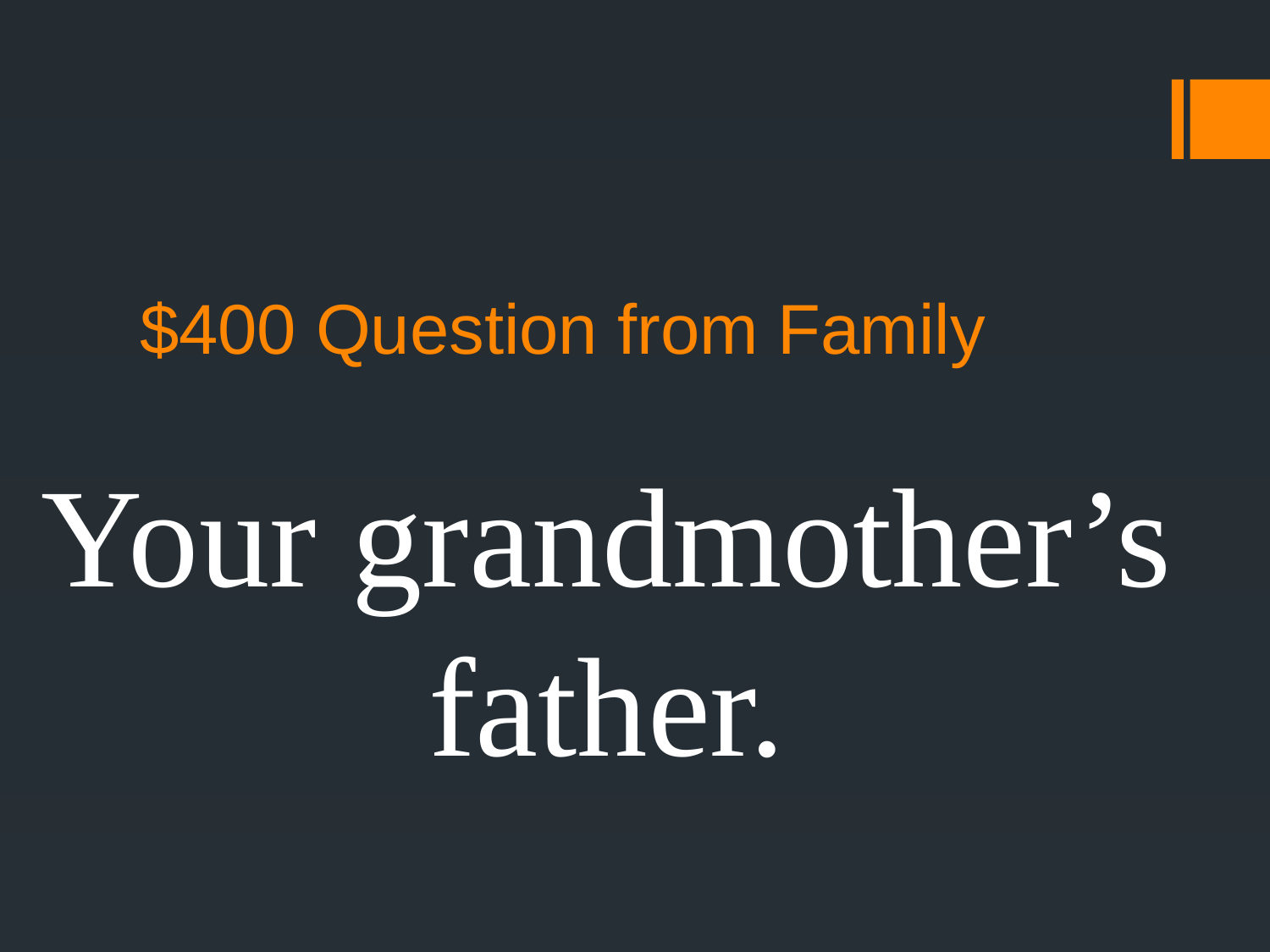

# $400 Question from Family
Your grandmother’s
father.